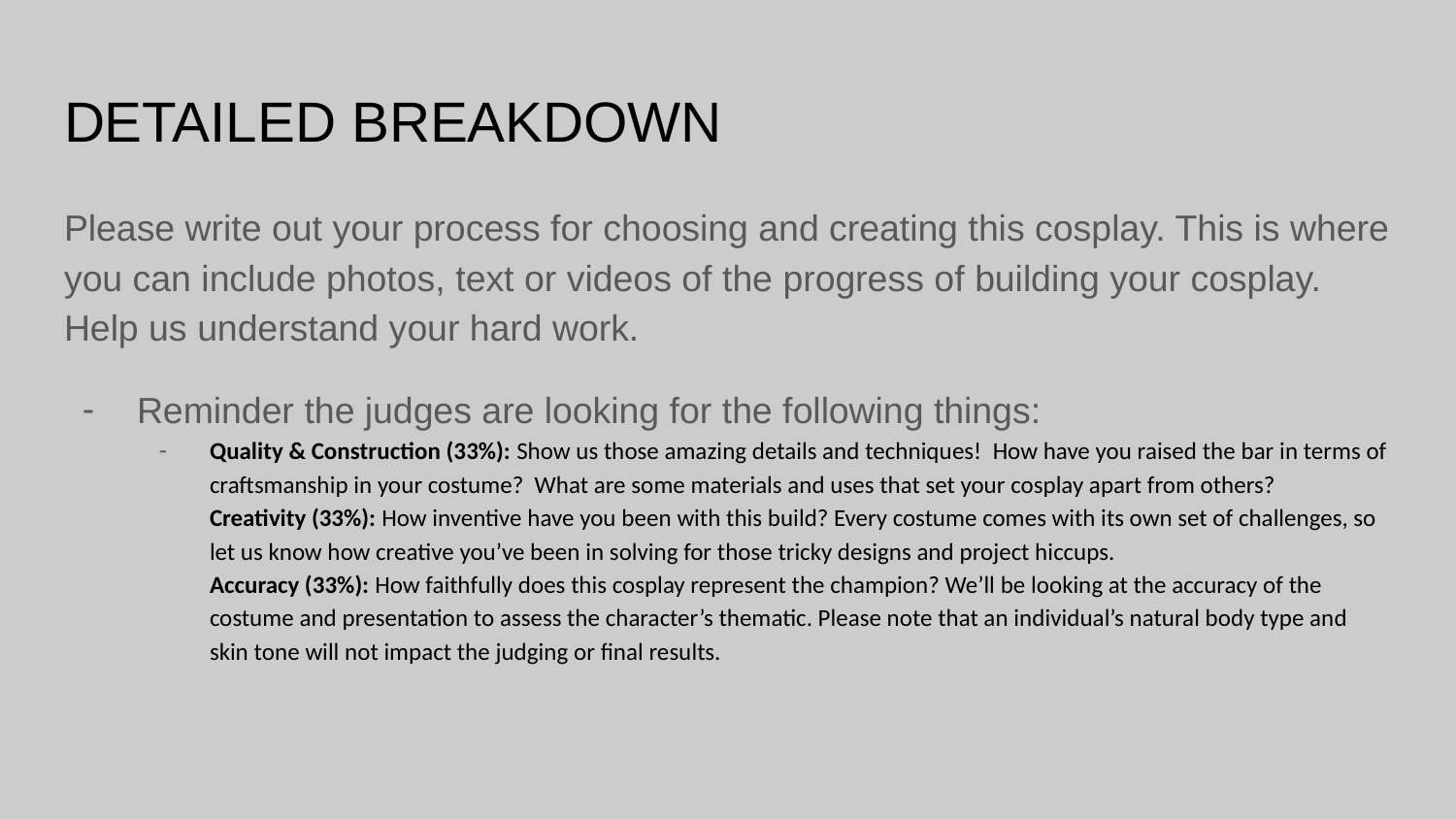

# DETAILED BREAKDOWN
Please write out your process for choosing and creating this cosplay. This is where you can include photos, text or videos of the progress of building your cosplay. Help us understand your hard work.
Reminder the judges are looking for the following things:
Quality & Construction (33%): Show us those amazing details and techniques!  How have you raised the bar in terms of craftsmanship in your costume?  What are some materials and uses that set your cosplay apart from others?
Creativity (33%): How inventive have you been with this build? Every costume comes with its own set of challenges, so let us know how creative you’ve been in solving for those tricky designs and project hiccups.
Accuracy (33%): How faithfully does this cosplay represent the champion? We’ll be looking at the accuracy of the costume and presentation to assess the character’s thematic. Please note that an individual’s natural body type and skin tone will not impact the judging or final results.